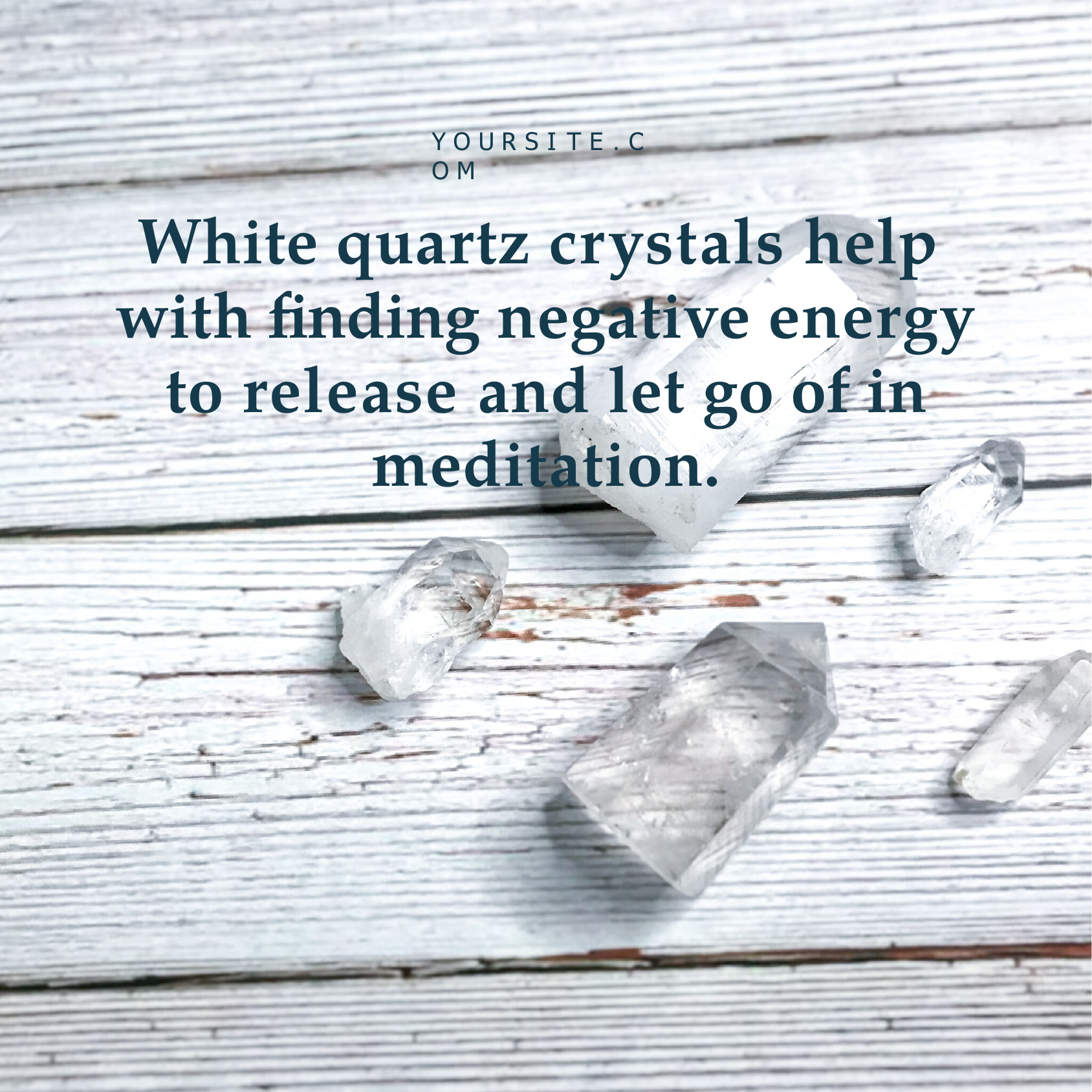

Y O U R S I T E . C O M
White quartz crystals help  with finding negative energy  to release and let go of in  meditation.